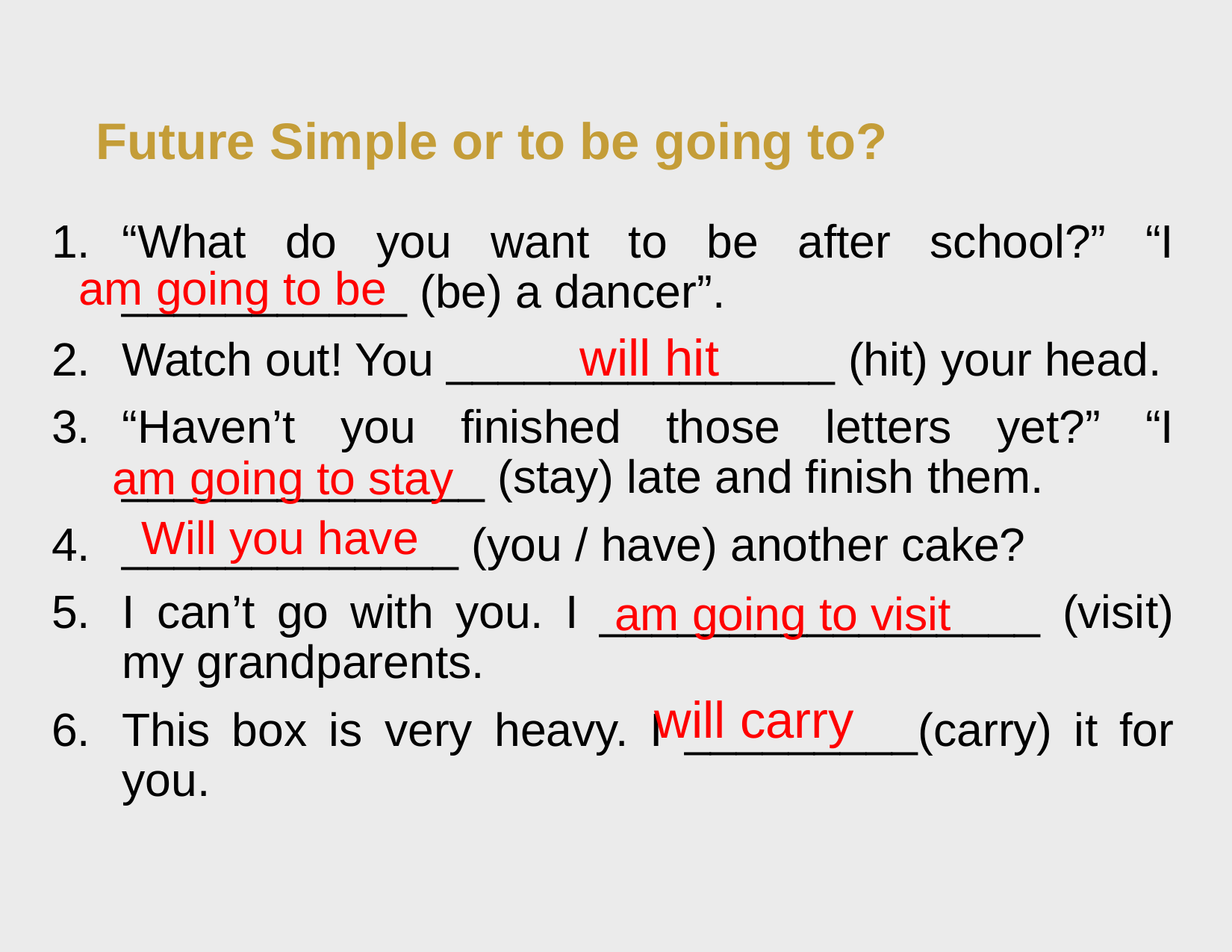

# Future Simple or to be going to?
“What do you want to be after school?” “I ___________ (be) a dancer”.
Watch out! You _______________ (hit) your head.
“Haven’t you finished those letters yet?” “I ______________ (stay) late and finish them.
_____________ (you / have) another cake?
I can’t go with you. I _________________ (visit) my grandparents.
This box is very heavy. I _________(carry) it for you.
am going to be
will hit
am going to stay
Will you have
am going to visit
will carry